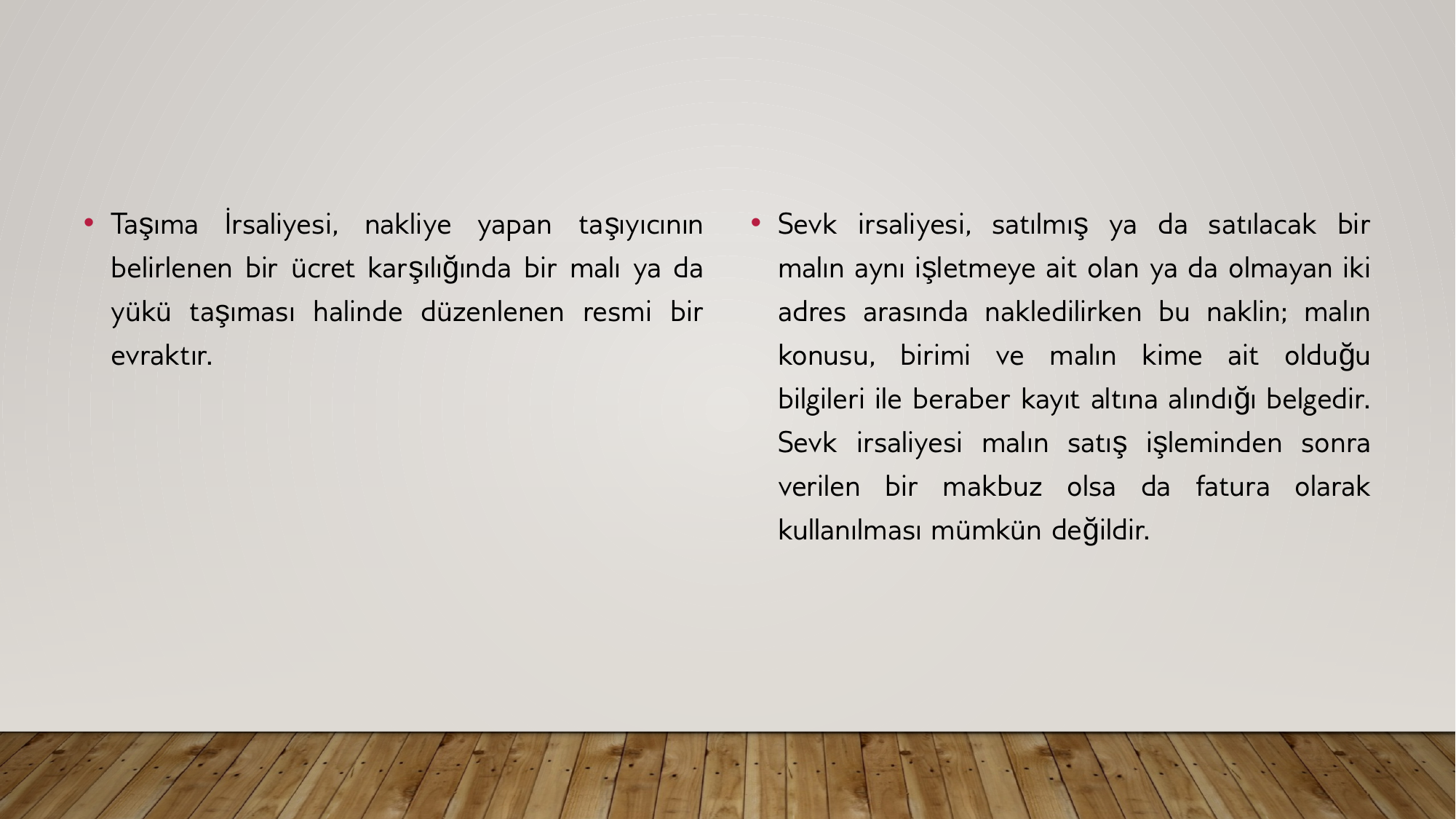

#
Taşıma İrsaliyesi, nakliye yapan taşıyıcının belirlenen bir ücret karşılığında bir malı ya da yükü taşıması halinde düzenlenen resmi bir evraktır.
Sevk irsaliyesi, satılmış ya da satılacak bir malın aynı işletmeye ait olan ya da olmayan iki adres arasında nakledilirken bu naklin; malın konusu, birimi ve malın kime ait olduğu bilgileri ile beraber kayıt altına alındığı belgedir. Sevk irsaliyesi malın satış işleminden sonra verilen bir makbuz olsa da fatura olarak kullanılması mümkün değildir.